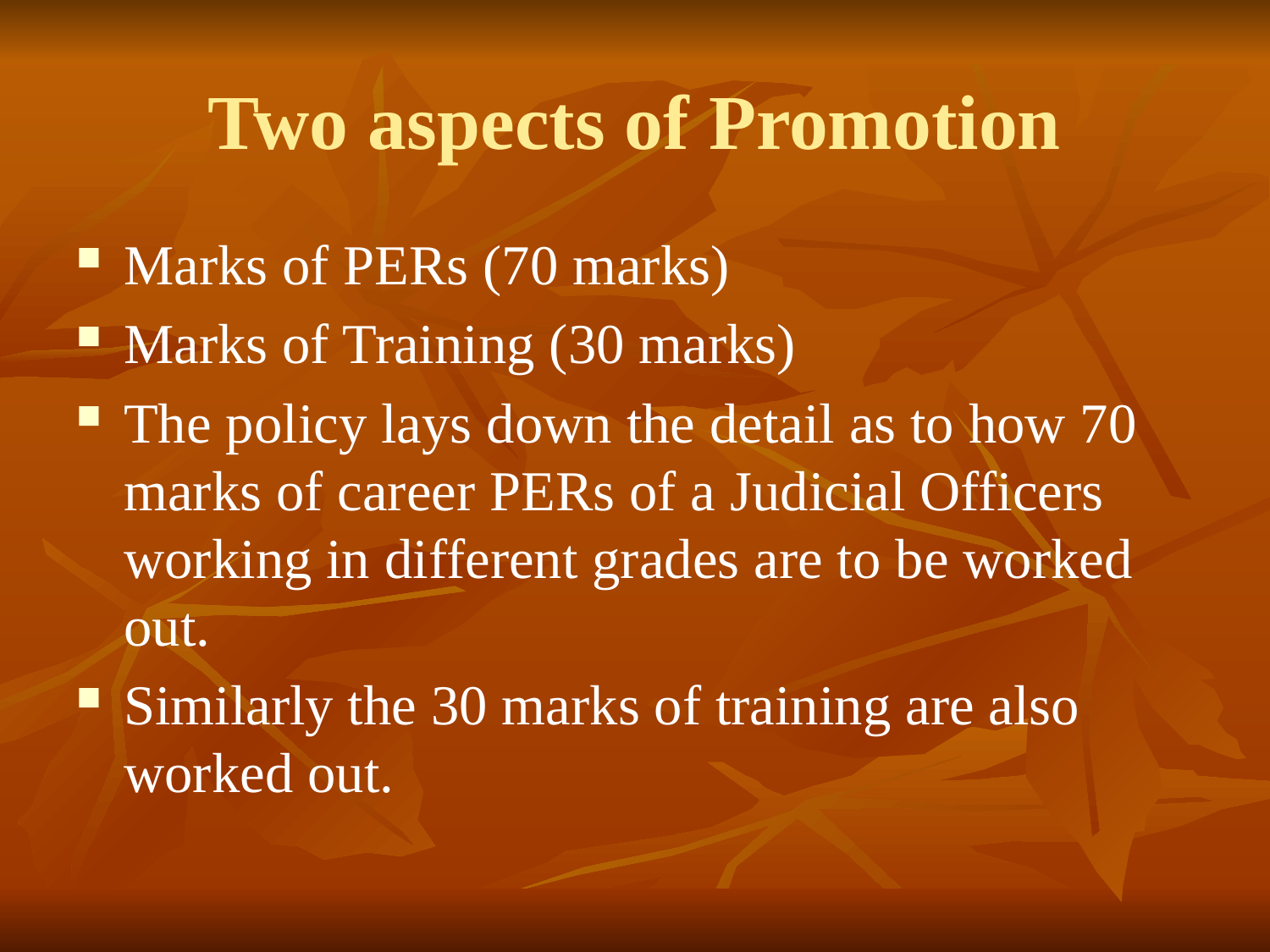

# Two aspects of Promotion
Marks of PERs (70 marks)
Marks of Training (30 marks)
The policy lays down the detail as to how 70 marks of career PERs of a Judicial Officers working in different grades are to be worked out.
Similarly the 30 marks of training are also worked out.